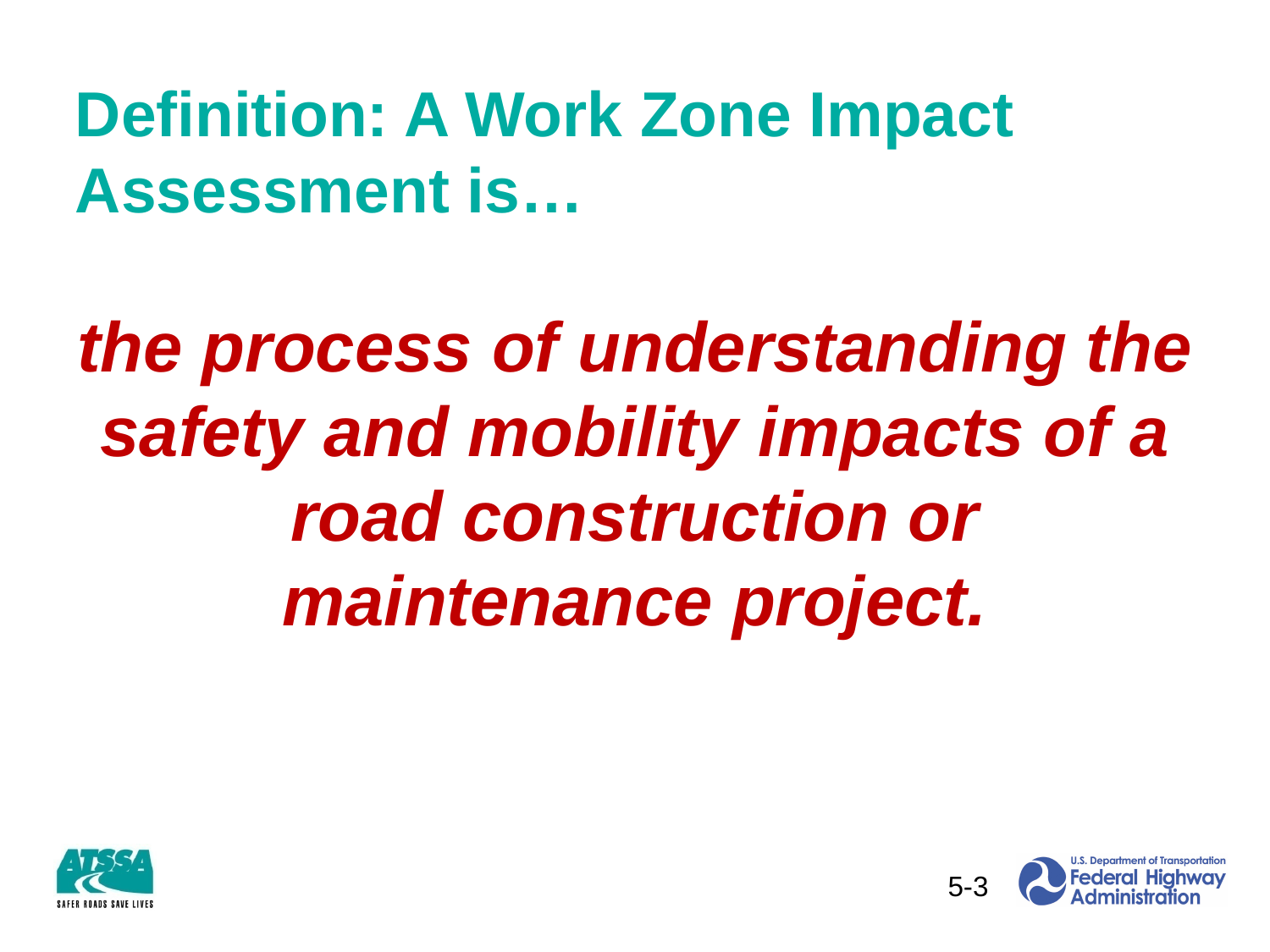

# Definition: A Work Zone Impact Assessment is…
the process of understanding the safety and mobility impacts of a road construction or maintenance project.